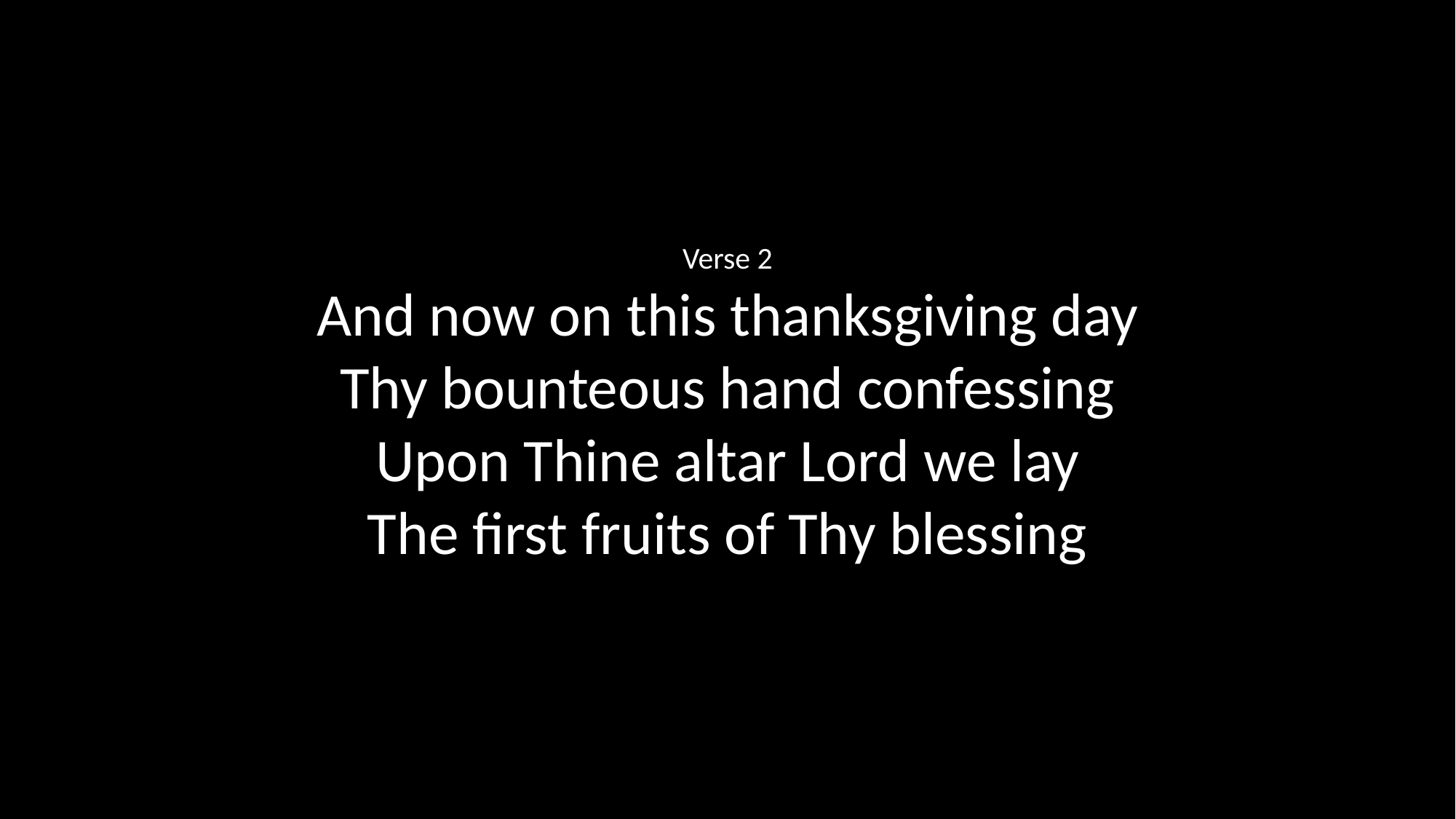

Verse 2
And now on this thanksgiving day
Thy bounteous hand confessing
Upon Thine altar Lord we lay
The first fruits of Thy blessing